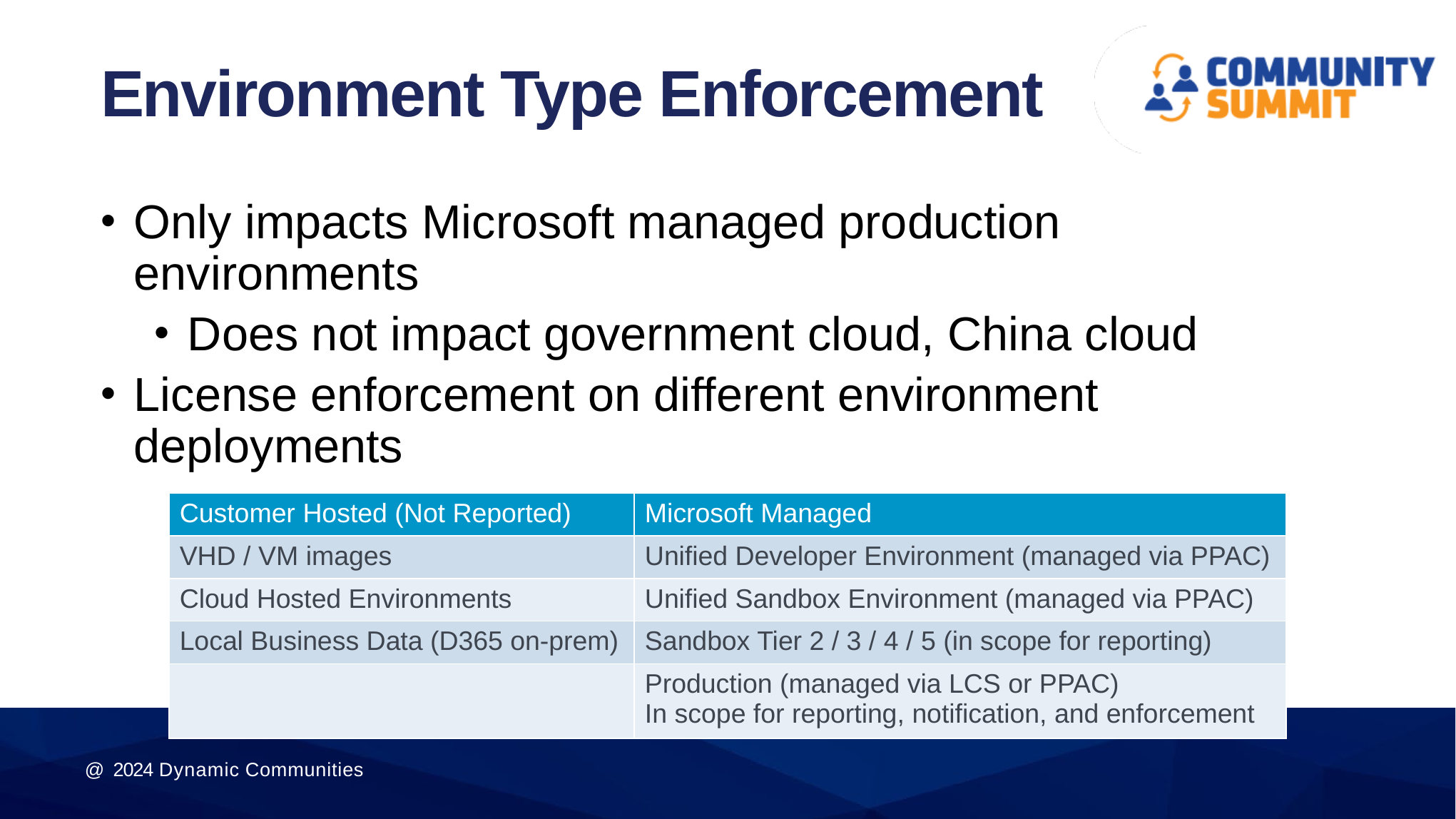

# Environment Type Enforcement
Only impacts Microsoft managed production environments
Does not impact government cloud, China cloud
License enforcement on different environment deployments

| Customer Hosted (Not Reported) | Microsoft Managed |
| --- | --- |
| VHD / VM images | Unified Developer Environment (managed via PPAC) |
| Cloud Hosted Environments | Unified Sandbox Environment (managed via PPAC) |
| Local Business Data (D365 on-prem) | Sandbox Tier 2 / 3 / 4 / 5 (in scope for reporting) |
|  | Production (managed via LCS or PPAC) In scope for reporting, notification, and enforcement |